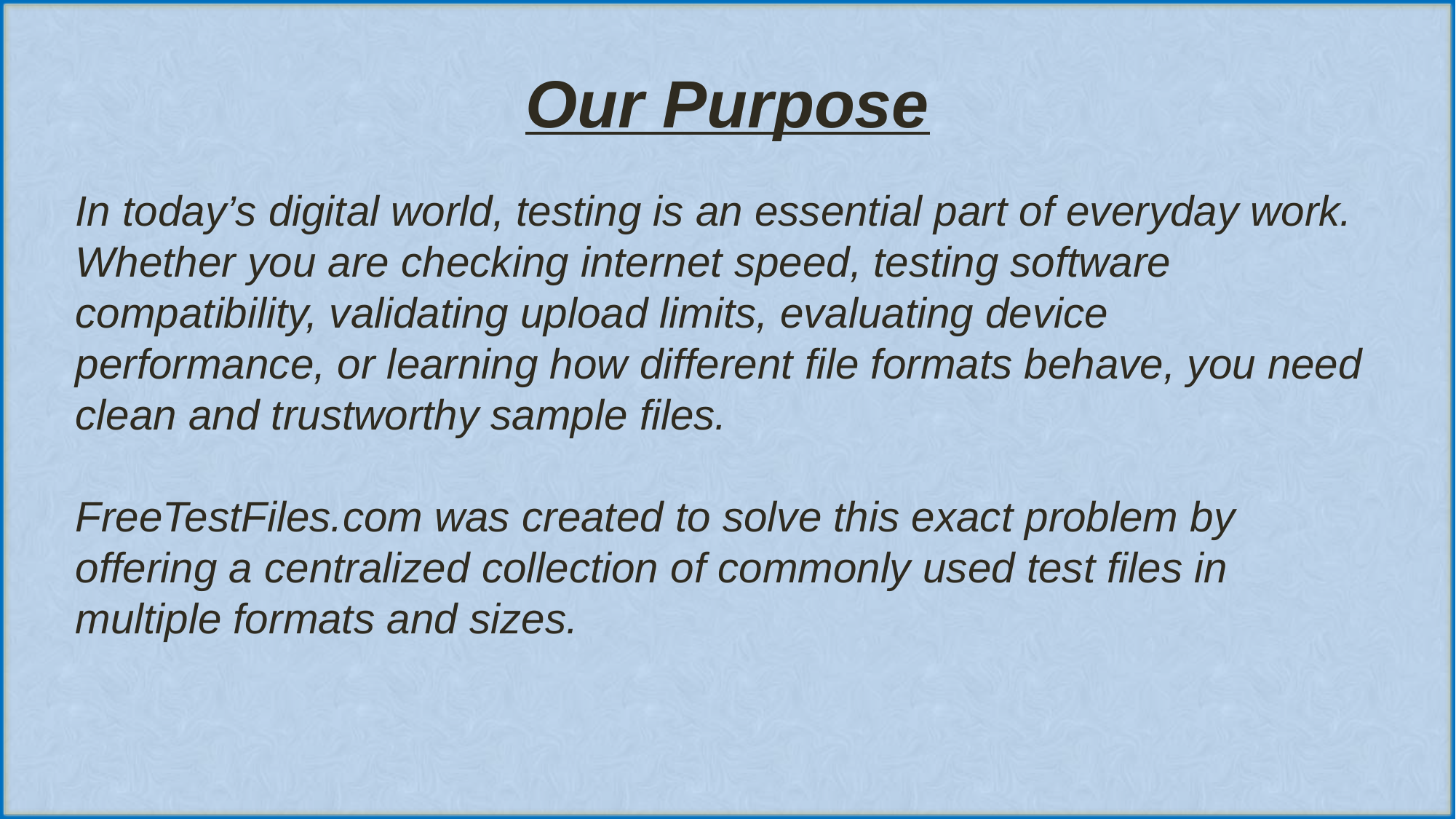

# Our Purpose
In today’s digital world, testing is an essential part of everyday work. Whether you are checking internet speed, testing software compatibility, validating upload limits, evaluating device performance, or learning how different file formats behave, you need clean and trustworthy sample files.

FreeTestFiles.com was created to solve this exact problem by offering a centralized collection of commonly used test files in multiple formats and sizes.